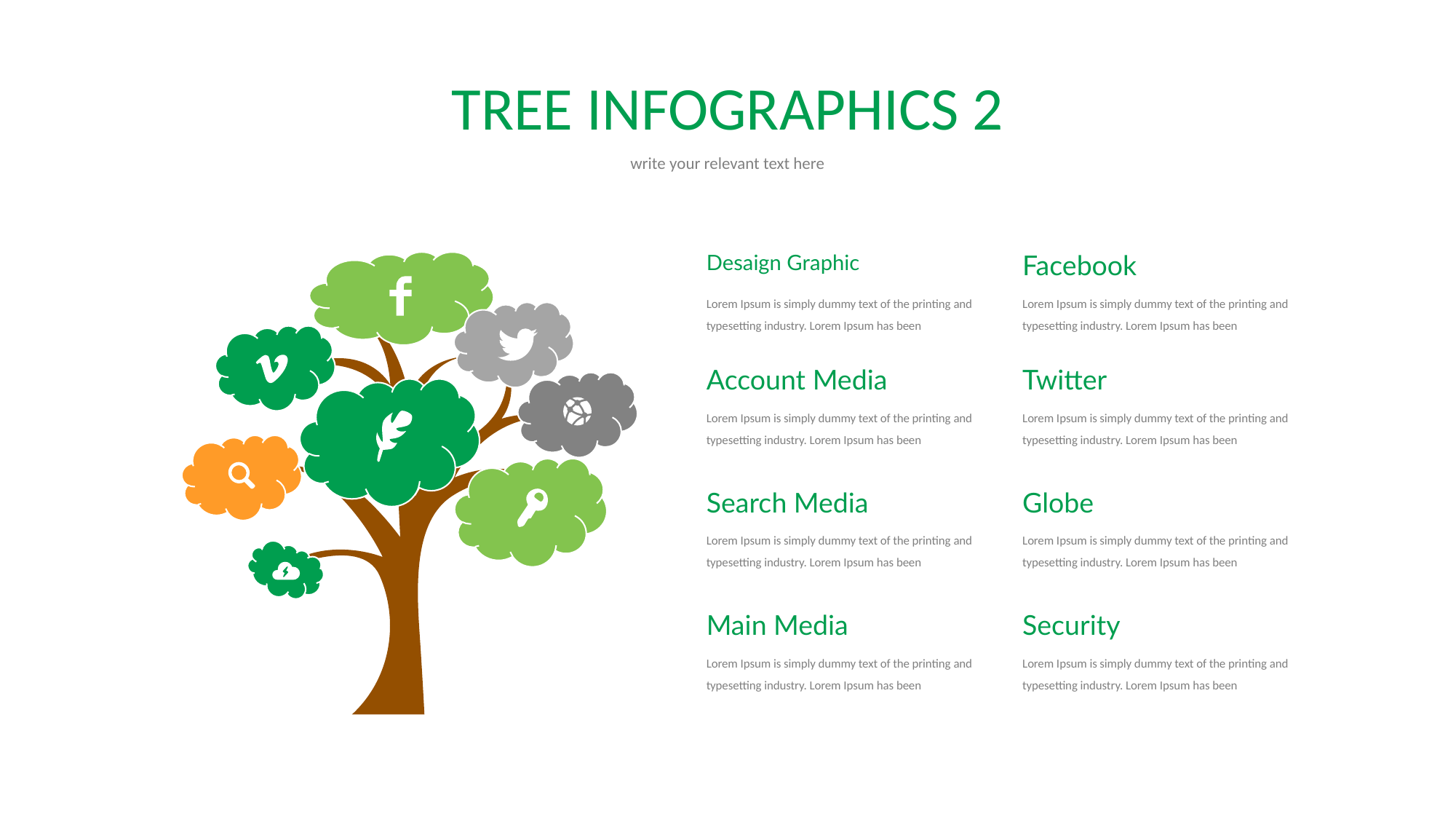

# TREE INFOGRAPHICS 2
write your relevant text here

Desaign Graphic
Facebook
Lorem Ipsum is simply dummy text of the printing and typesetting industry. Lorem Ipsum has been
Lorem Ipsum is simply dummy text of the printing and typesetting industry. Lorem Ipsum has been

Account Media
Twitter

Lorem Ipsum is simply dummy text of the printing and typesetting industry. Lorem Ipsum has been
Lorem Ipsum is simply dummy text of the printing and typesetting industry. Lorem Ipsum has been

Search Media
Globe
Lorem Ipsum is simply dummy text of the printing and typesetting industry. Lorem Ipsum has been
Lorem Ipsum is simply dummy text of the printing and typesetting industry. Lorem Ipsum has been

Main Media
Security
Lorem Ipsum is simply dummy text of the printing and typesetting industry. Lorem Ipsum has been
Lorem Ipsum is simply dummy text of the printing and typesetting industry. Lorem Ipsum has been